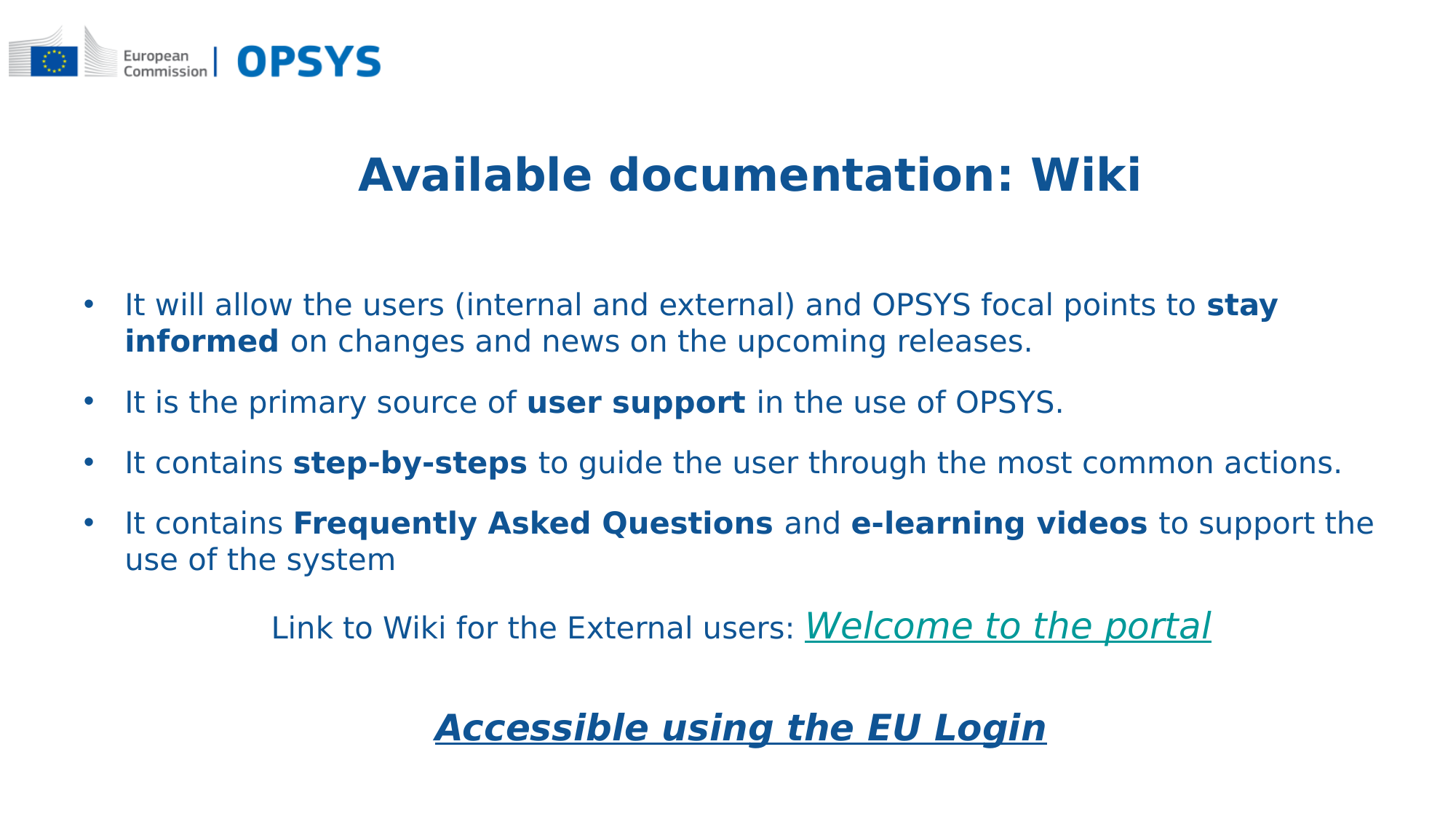

# Available documentation: Wiki

It will allow the users (internal and external) and OPSYS focal points to stay informed on changes and news on the upcoming releases.
It is the primary source of user support in the use of OPSYS.
It contains step-by-steps to guide the user through the most common actions.
It contains Frequently Asked Questions and e-learning videos to support the use of the system
Link to Wiki for the External users: Welcome to the portal

Accessible using the EU Login